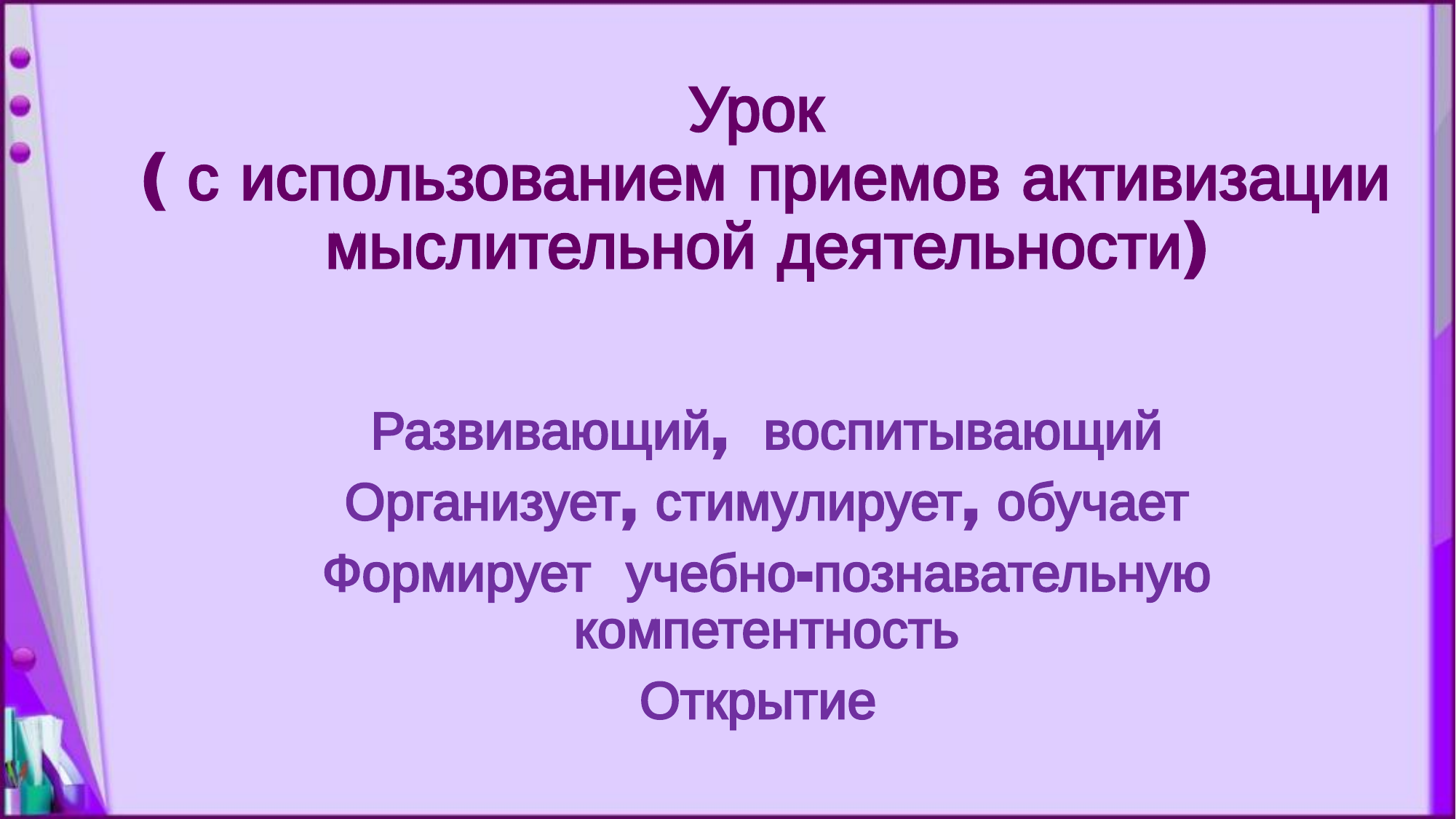

# Урок ( с использованием приемов активизации мыслительной деятельности)

Развивающий,  воспитывающий
Организует, стимулирует, обучает
Формирует  учебно-познавательную компетентность
Открытие